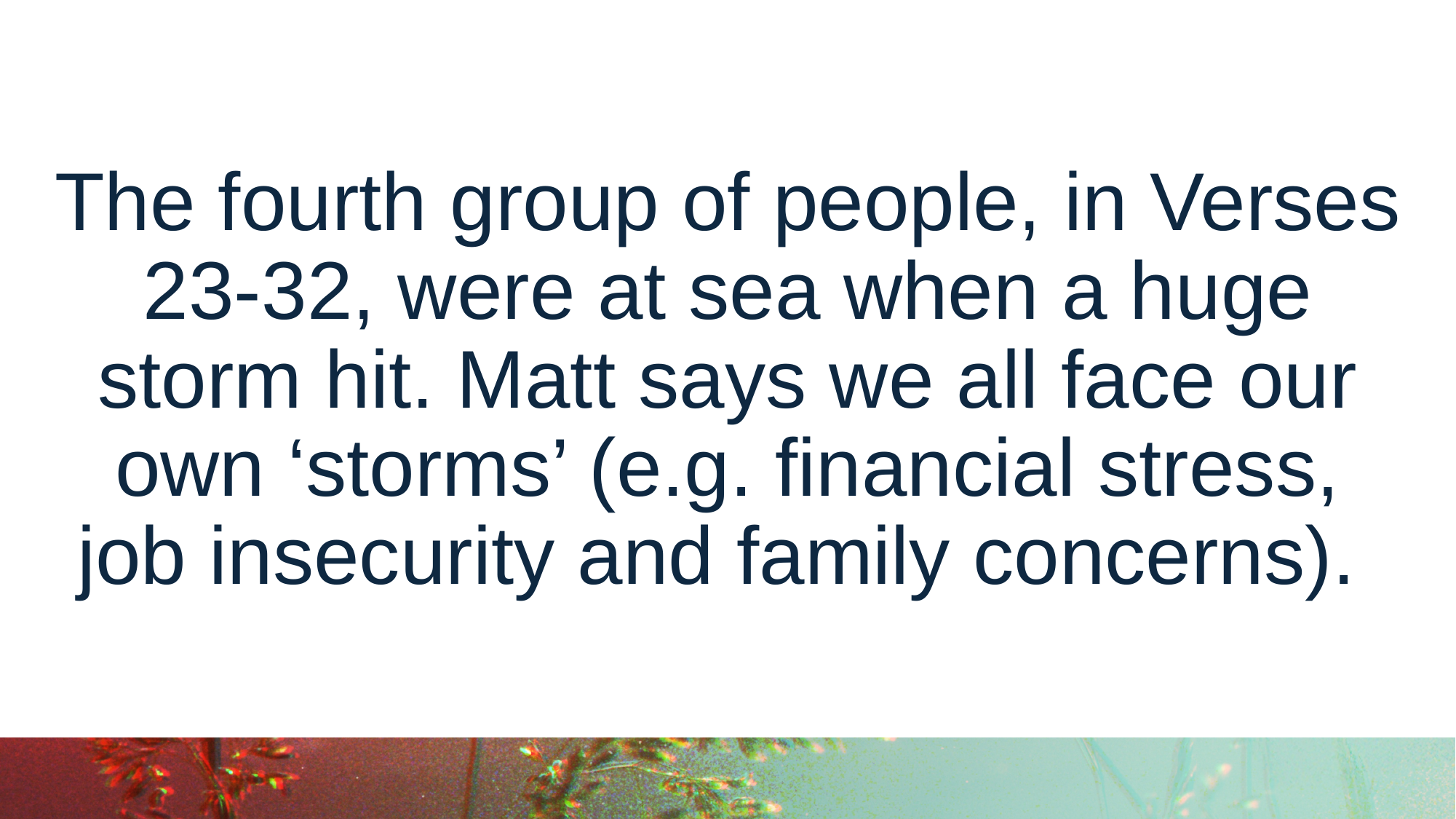

The fourth group of people, in Verses 23-32, were at sea when a huge storm hit. Matt says we all face our own ‘storms’ (e.g. financial stress, job insecurity and family concerns).